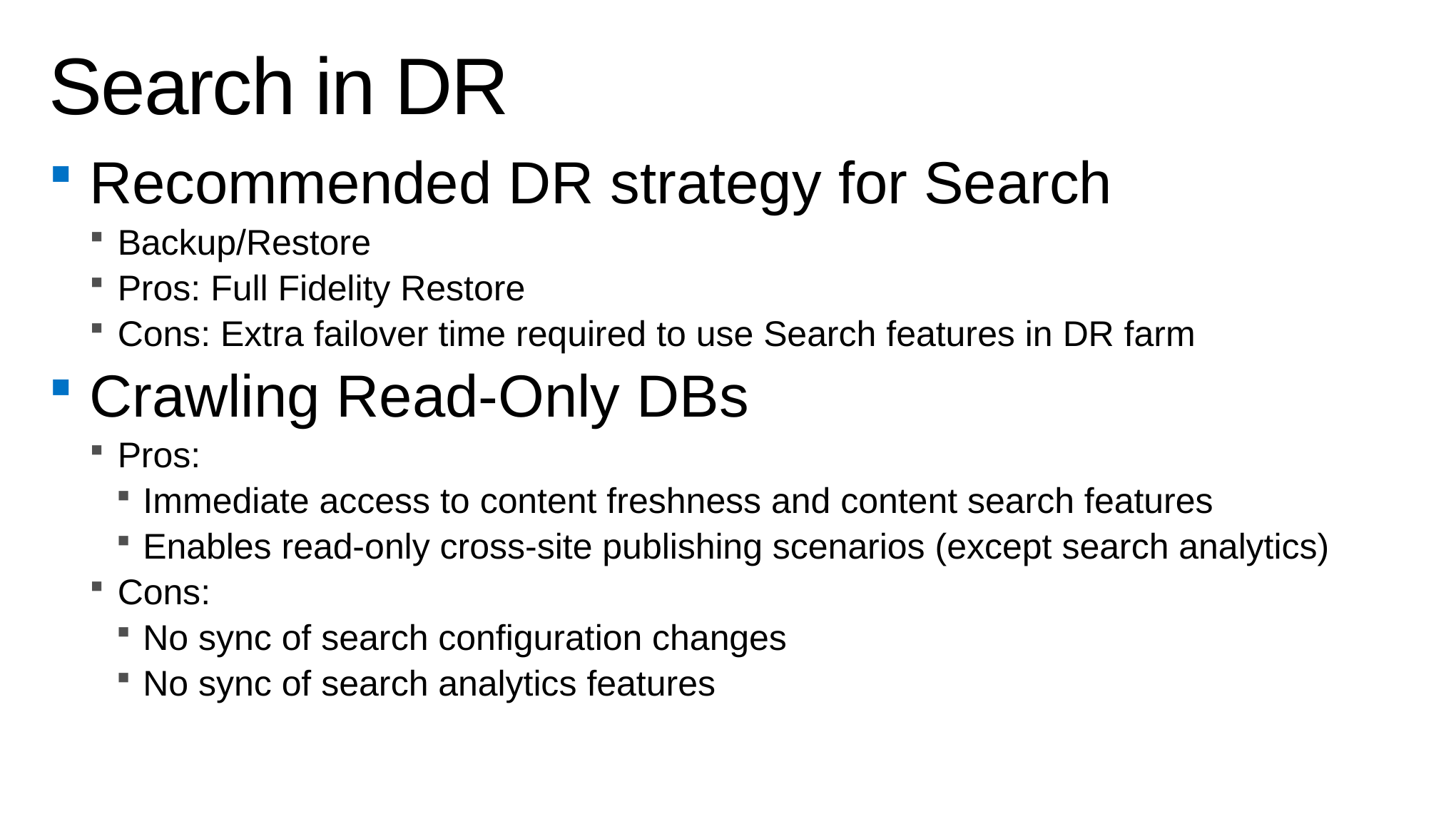

# Search in DR
Recommended DR strategy for Search
Backup/Restore
Pros: Full Fidelity Restore
Cons: Extra failover time required to use Search features in DR farm
Crawling Read-Only DBs
Pros:
Immediate access to content freshness and content search features
Enables read-only cross-site publishing scenarios (except search analytics)
Cons:
No sync of search configuration changes
No sync of search analytics features